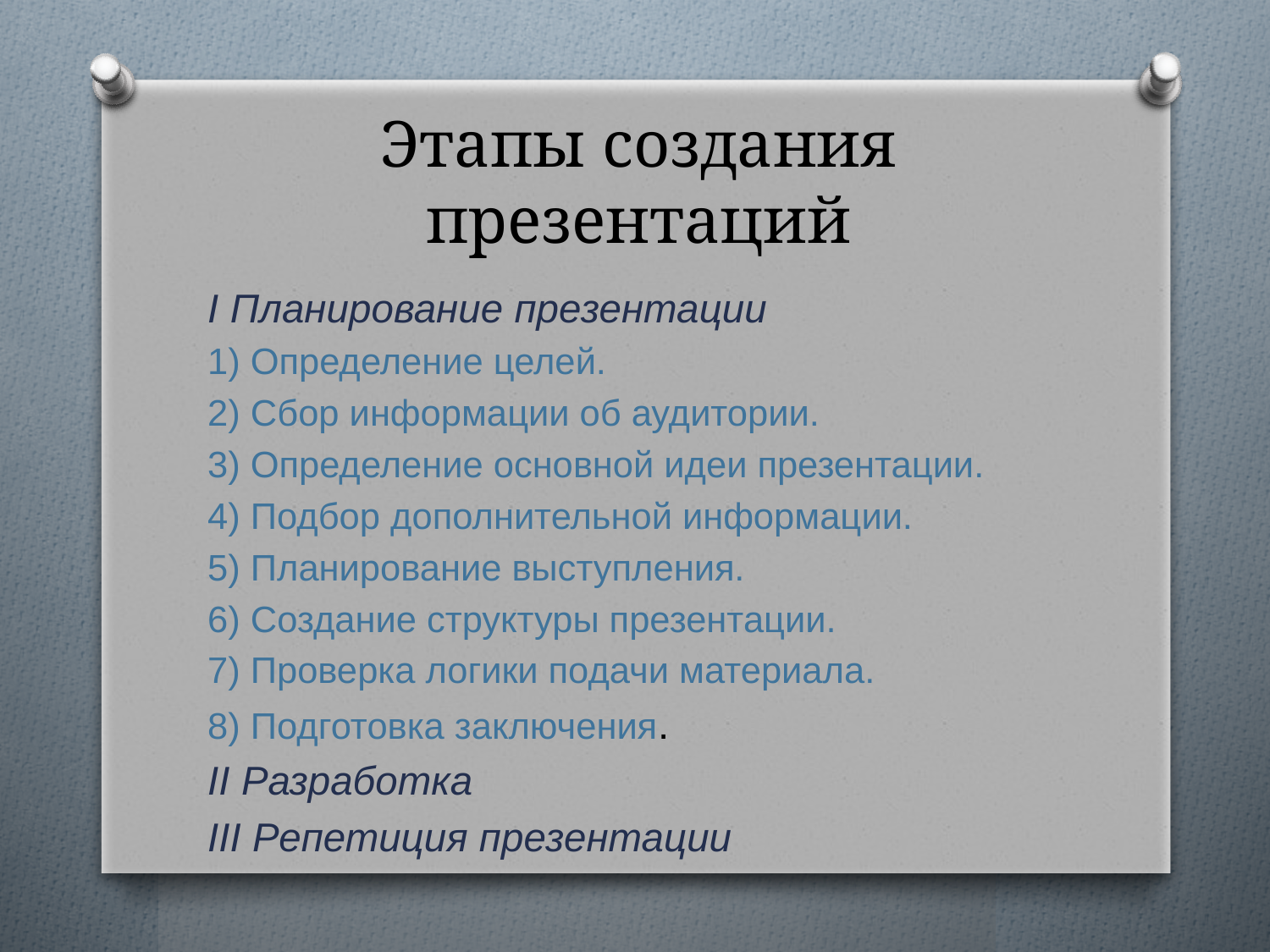

# Этапы создания презентаций
I Планирование презентации
1) Определение целей.
2) Сбор информации об аудитории.
3) Определение основной идеи презентации.
4) Подбор дополнительной информации.
5) Планирование выступления.
6) Создание структуры презентации.
7) Проверка логики подачи материала.
8) Подготовка заключения.
II Разработка
III Репетиция презентации